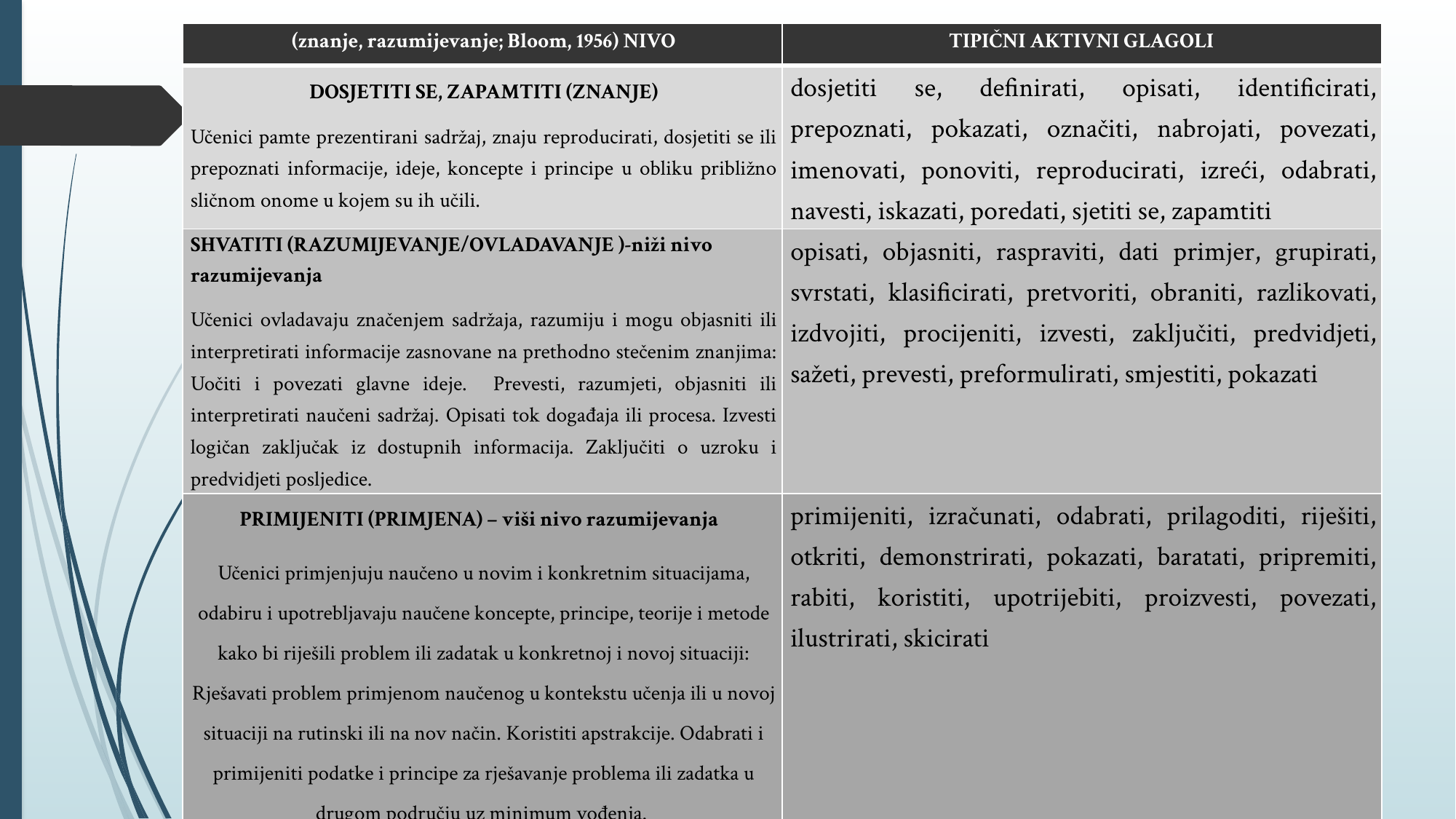

| (znanje, razumijevanje; Bloom, 1956) NIVO | TIPIČNI AKTIVNI GLAGOLI |
| --- | --- |
| DOSJETITI SE, ZAPAMTITI (ZNANJE) Učenici pamte prezentirani sadržaj, znaju reproducirati, dosjetiti se ili prepoznati informacije, ideje, koncepte i principe u obliku približno sličnom onome u kojem su ih učili. | dosjetiti se, definirati, opisati, identificirati, prepoznati, pokazati, označiti, nabrojati, povezati, imenovati, ponoviti, reproducirati, izreći, odabrati, navesti, iskazati, poredati, sjetiti se, zapamtiti |
| SHVATITI (RAZUMIJEVANJE/OVLADAVANJE )-niži nivo razumijevanja Učenici ovladavaju značenjem sadržaja, razumiju i mogu objasniti ili interpretirati informacije zasnovane na prethodno stečenim znanjima: Uočiti i povezati glavne ideje. Prevesti, razumjeti, objasniti ili interpretirati naučeni sadržaj. Opisati tok događaja ili procesa. Izvesti logičan zaključak iz dostupnih informacija. Zaključiti o uzroku i predvidjeti posljedice. | opisati, objasniti, raspraviti, dati primjer, grupirati, svrstati, klasificirati, pretvoriti, obraniti, razlikovati, izdvojiti, procijeniti, izvesti, zaključiti, predvidjeti, sažeti, prevesti, preformulirati, smjestiti, pokazati |
| PRIMIJENITI (PRIMJENA) – viši nivo razumijevanja Učenici primjenjuju naučeno u novim i konkretnim situacijama, odabiru i upotrebljavaju naučene koncepte, principe, teorije i metode kako bi riješili problem ili zadatak u konkretnoj i novoj situaciji: Rješavati problem primjenom naučenog u kontekstu učenja ili u novoj situaciji na rutinski ili na nov način. Koristiti apstrakcije. Odabrati i primijeniti podatke i principe za rješavanje problema ili zadatka u drugom području uz minimum vođenja. | primijeniti, izračunati, odabrati, prilagoditi, riješiti, otkriti, demonstrirati, pokazati, baratati, pripremiti, rabiti, koristiti, upotrijebiti, proizvesti, povezati, ilustrirati, skicirati |